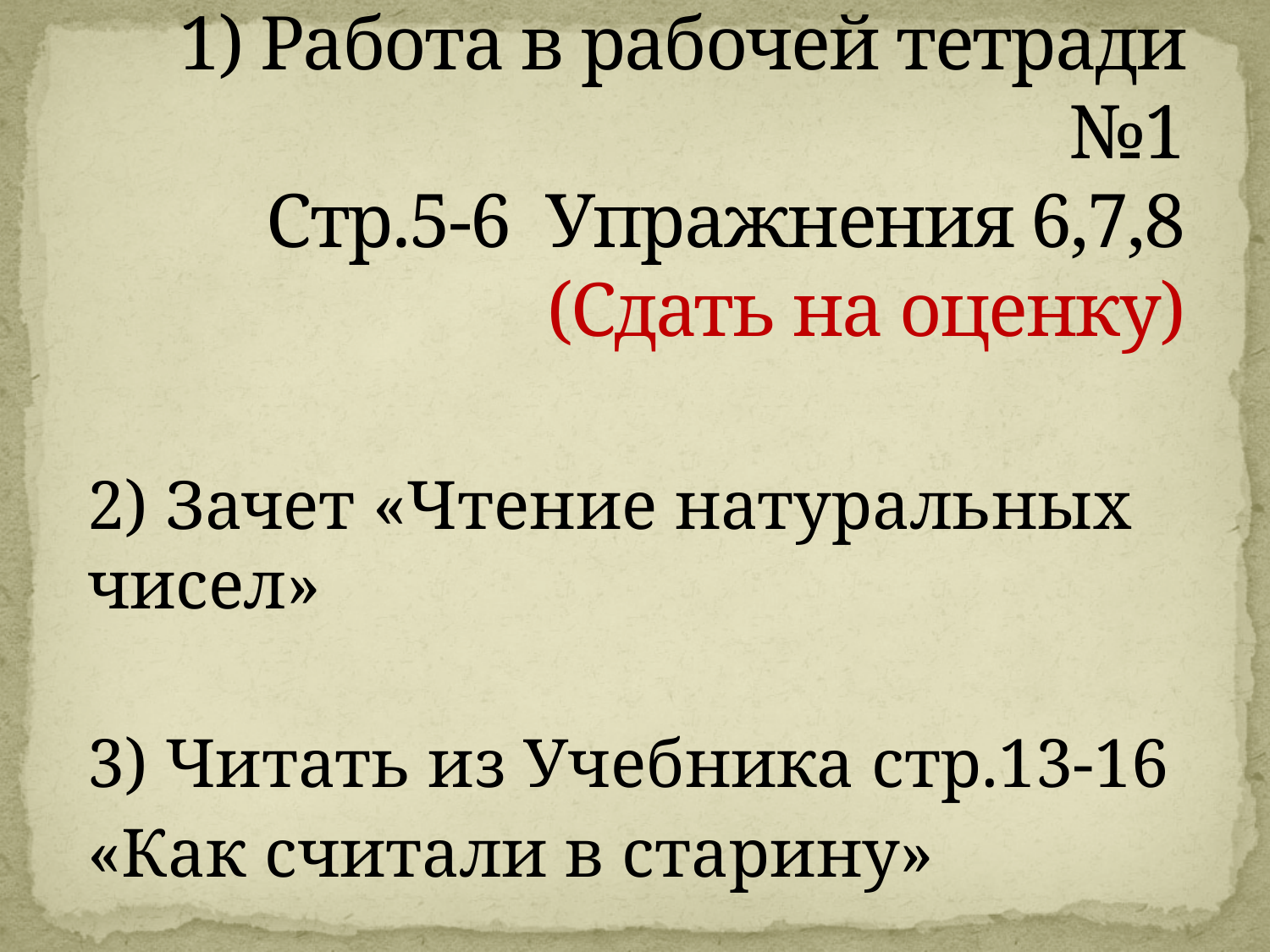

# 1) Работа в рабочей тетради №1 Стр.5-6  Упражнения 6,7,8 (Сдать на оценку)
2) Зачет «Чтение натуральных чисел»

3) Читать из Учебника стр.13-16
«Как считали в старину»